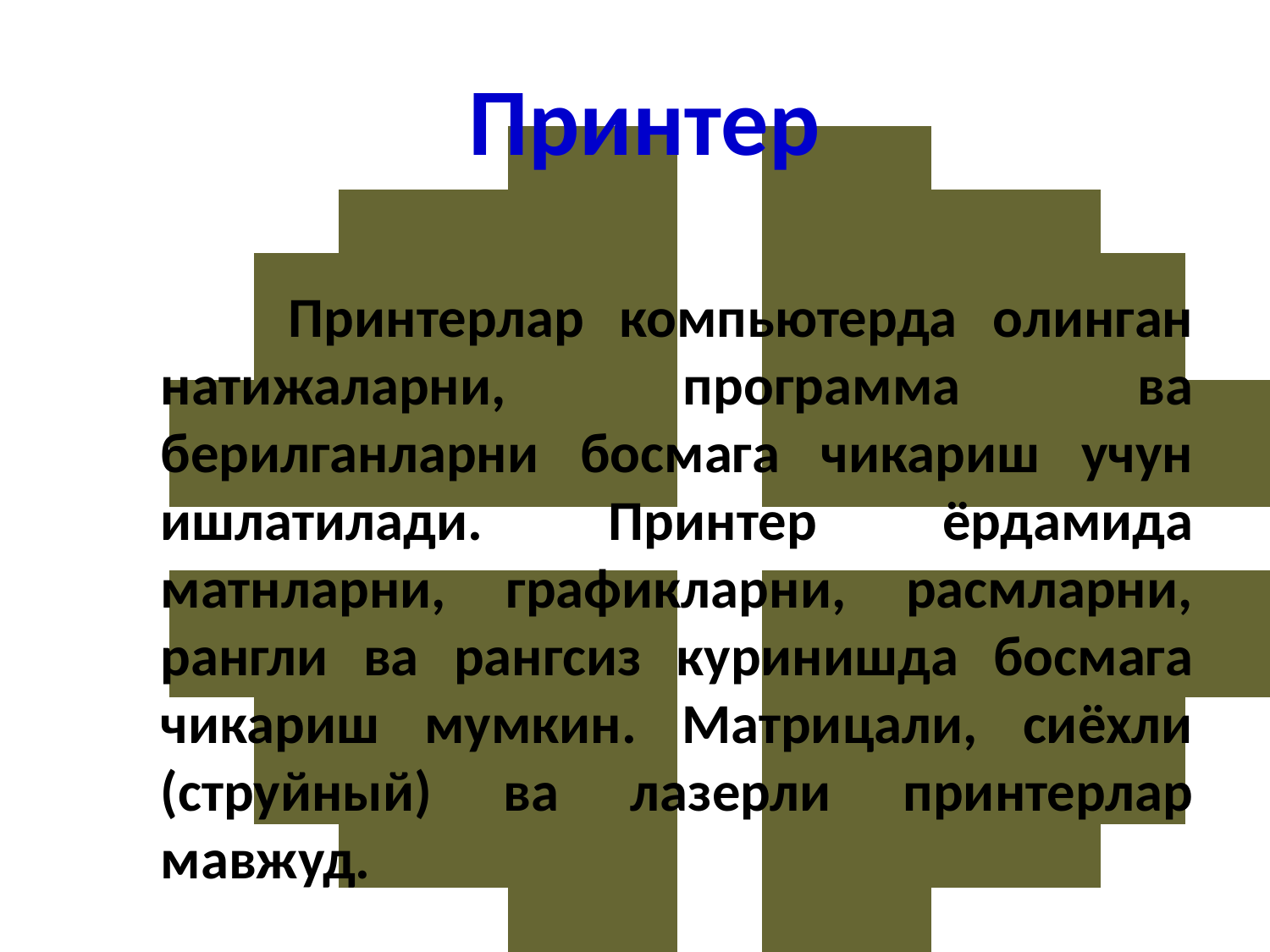

# Принтер
    Принтерлар компьютерда олинган натижаларни, программа ва берилганларни босмага чикариш учун ишлатилади. Принтер ёрдамида матнларни, графикларни, расмларни, рангли ва рангсиз куринишда босмага чикариш мумкин. Матрицали, сиёхли (струйный) ва лазерли принтерлар мавжуд.